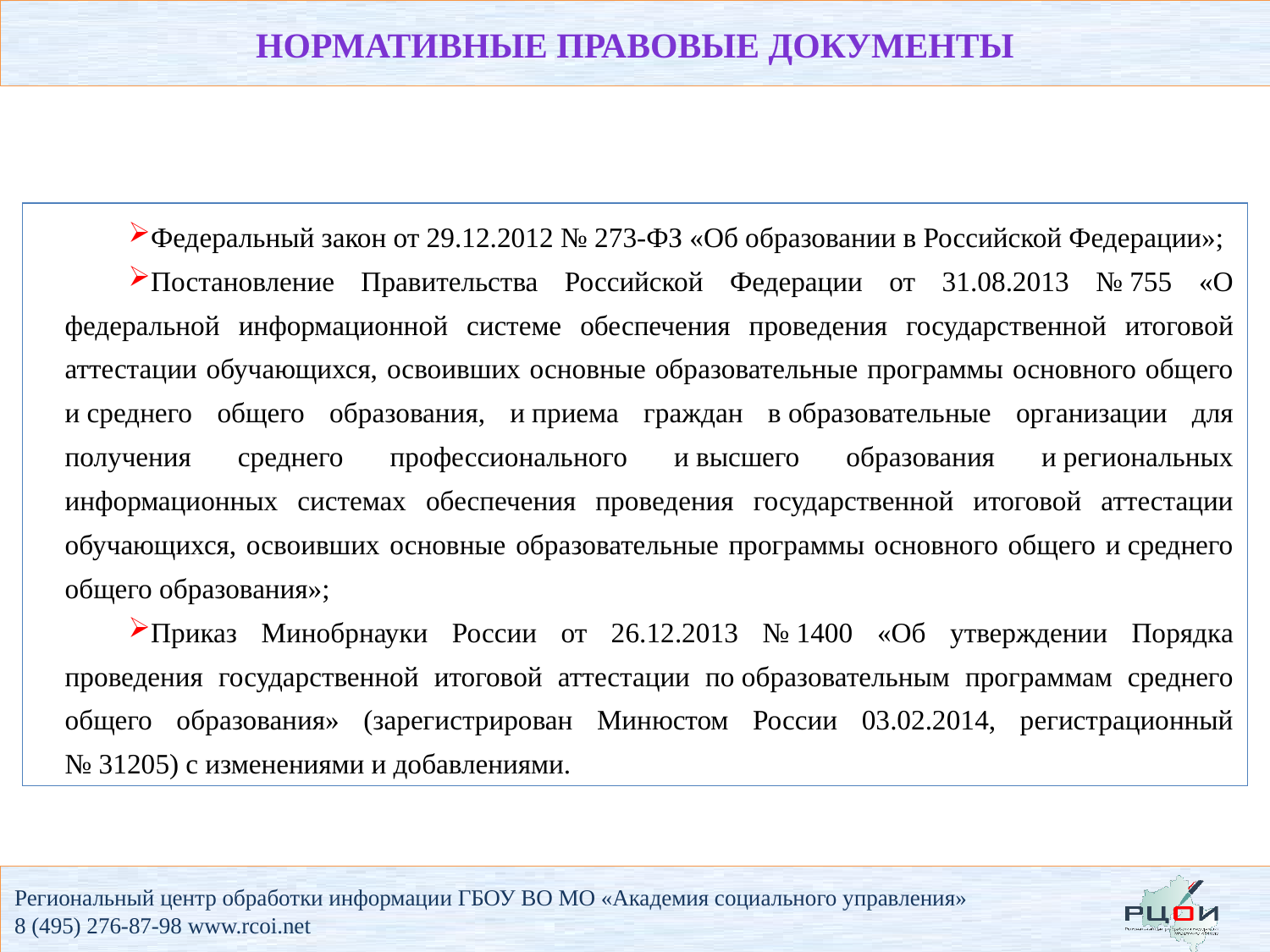

НОРМАТИВНЫЕ ПРАВОВЫЕ ДОКУМЕНТЫ
Федеральный закон от 29.12.2012 № 273-ФЗ «Об образовании в Российской Федерации»;
Постановление Правительства Российской Федерации от 31.08.2013 № 755 «О федеральной информационной системе обеспечения проведения государственной итоговой аттестации обучающихся, освоивших основные образовательные программы основного общего и среднего общего образования, и приема граждан в образовательные организации для получения среднего профессионального и высшего образования и региональных информационных системах обеспечения проведения государственной итоговой аттестации обучающихся, освоивших основные образовательные программы основного общего и среднего общего образования»;
Приказ Минобрнауки России от 26.12.2013 № 1400 «Об утверждении Порядка проведения государственной итоговой аттестации по образовательным программам среднего общего образования» (зарегистрирован Минюстом России 03.02.2014, регистрационный № 31205) с изменениями и добавлениями.